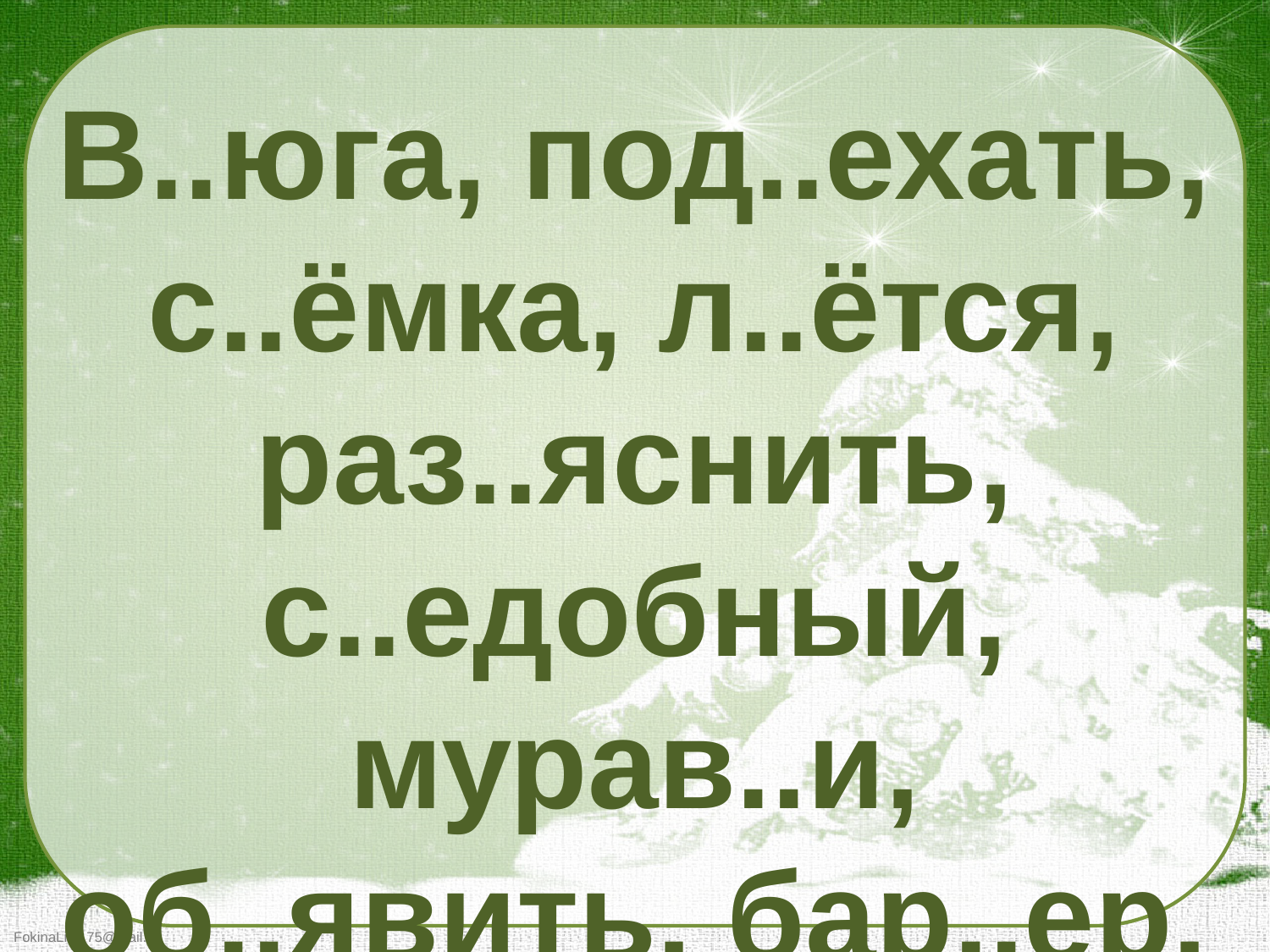

В..юга, под..ехать, с..ёмка, л..ётся, раз..яснить, с..едобный, мурав..и, об..явить, бар..ер, вороб..и.